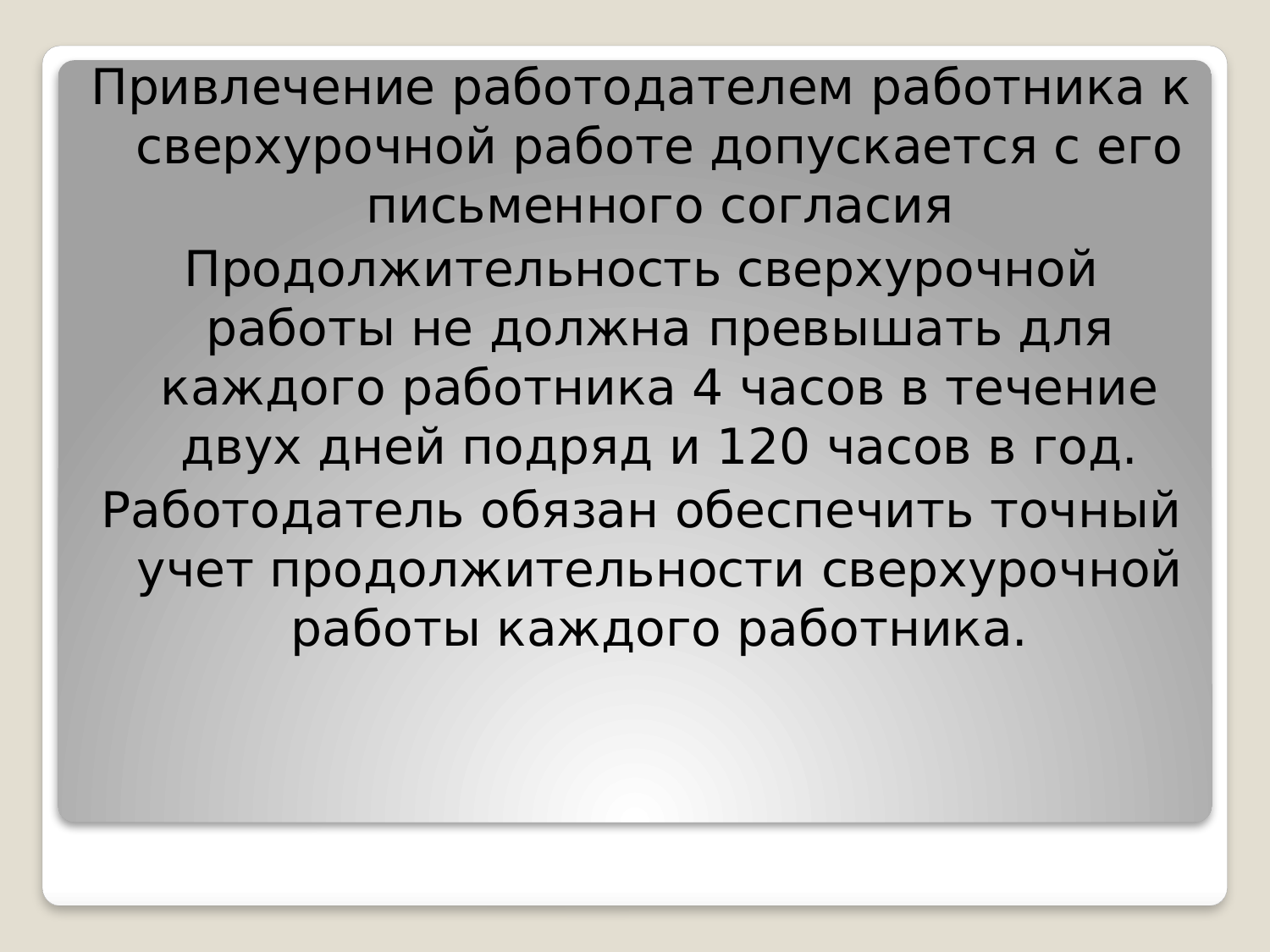

Привлечение работодателем работника к сверхурочной работе допускается с его письменного согласия
Продолжительность сверхурочной работы не должна превышать для каждого работника 4 часов в течение двух дней подряд и 120 часов в год.
Работодатель обязан обеспечить точный учет продолжительности сверхурочной работы каждого работника.